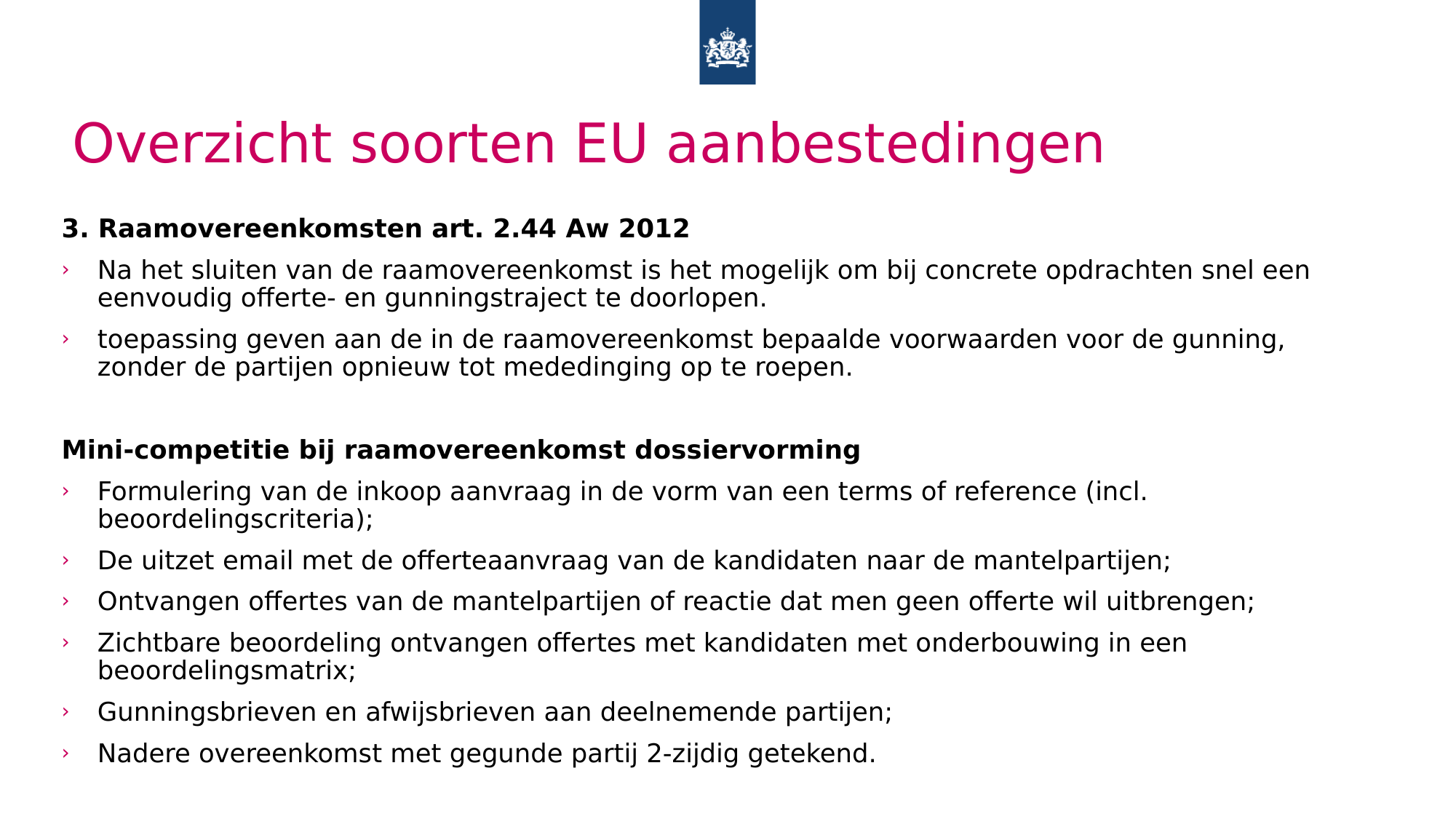

Overzicht soorten EU aanbestedingen
3. Raamovereenkomsten art. 2.44 Aw 2012
Na het sluiten van de raamovereenkomst is het mogelijk om bij concrete opdrachten snel een eenvoudig offerte- en gunningstraject te doorlopen.
toepassing geven aan de in de raamovereenkomst bepaalde voorwaarden voor de gunning, zonder de partijen opnieuw tot mededinging op te roepen.

Mini-competitie bij raamovereenkomst dossiervorming
Formulering van de inkoop aanvraag in de vorm van een terms of reference (incl. beoordelingscriteria);
De uitzet email met de offerteaanvraag van de kandidaten naar de mantelpartijen;
Ontvangen offertes van de mantelpartijen of reactie dat men geen offerte wil uitbrengen;
Zichtbare beoordeling ontvangen offertes met kandidaten met onderbouwing in een beoordelingsmatrix;
Gunningsbrieven en afwijsbrieven aan deelnemende partijen;
Nadere overeenkomst met gegunde partij 2-zijdig getekend.